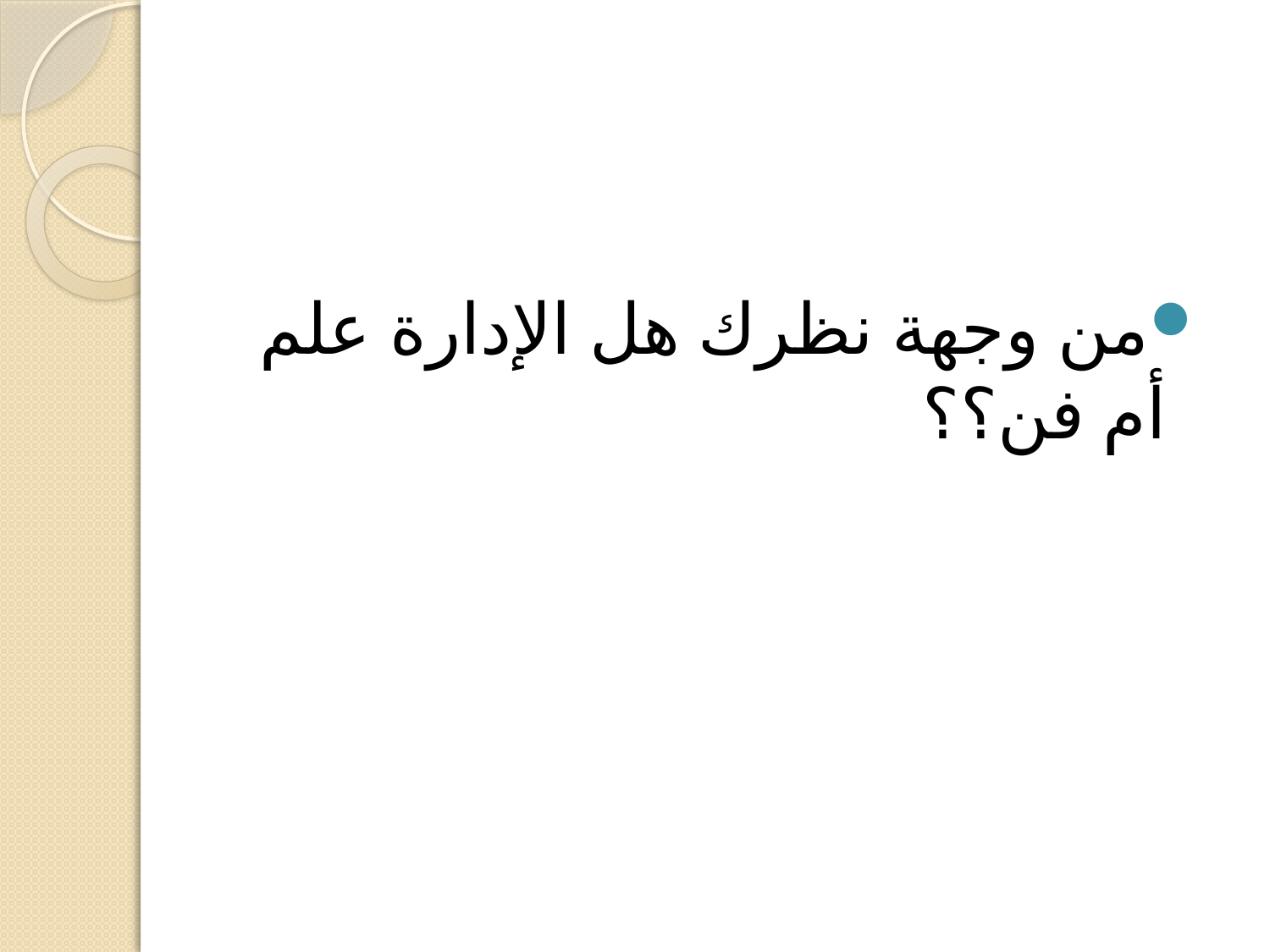

#
من وجهة نظرك هل الإدارة علم أم فن؟؟